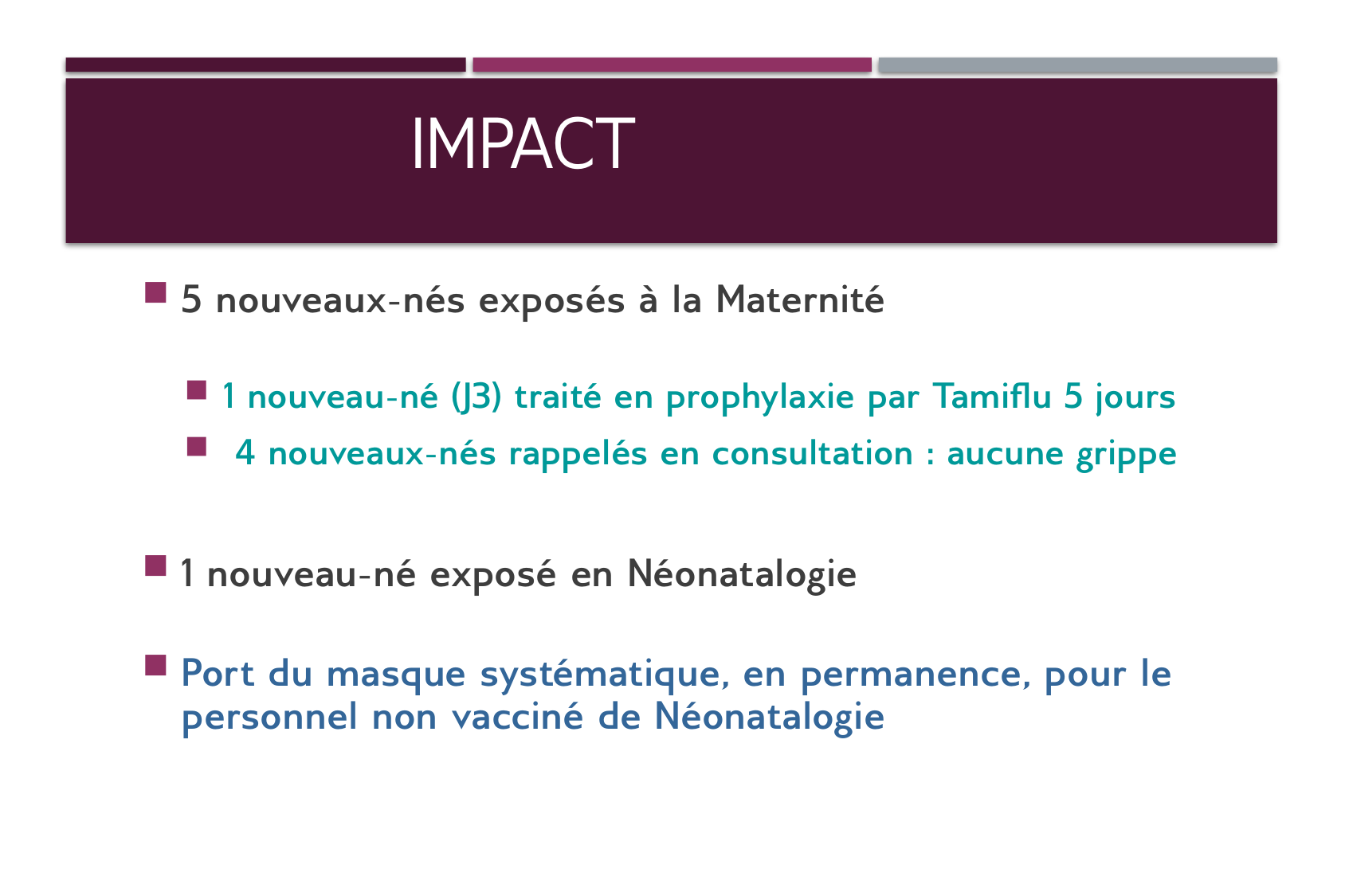

# Impact

5 nouveaux-nés exposés à la Maternité

1 nouveau-né (J3) traité en prophylaxie par Tamiflu 5 jours
 4 nouveaux-nés rappelés en consultation : aucune grippe

1 nouveau-né exposé en Néonatalogie

Port du masque systématique, en permanence, pour le personnel non vacciné de Néonatalogie